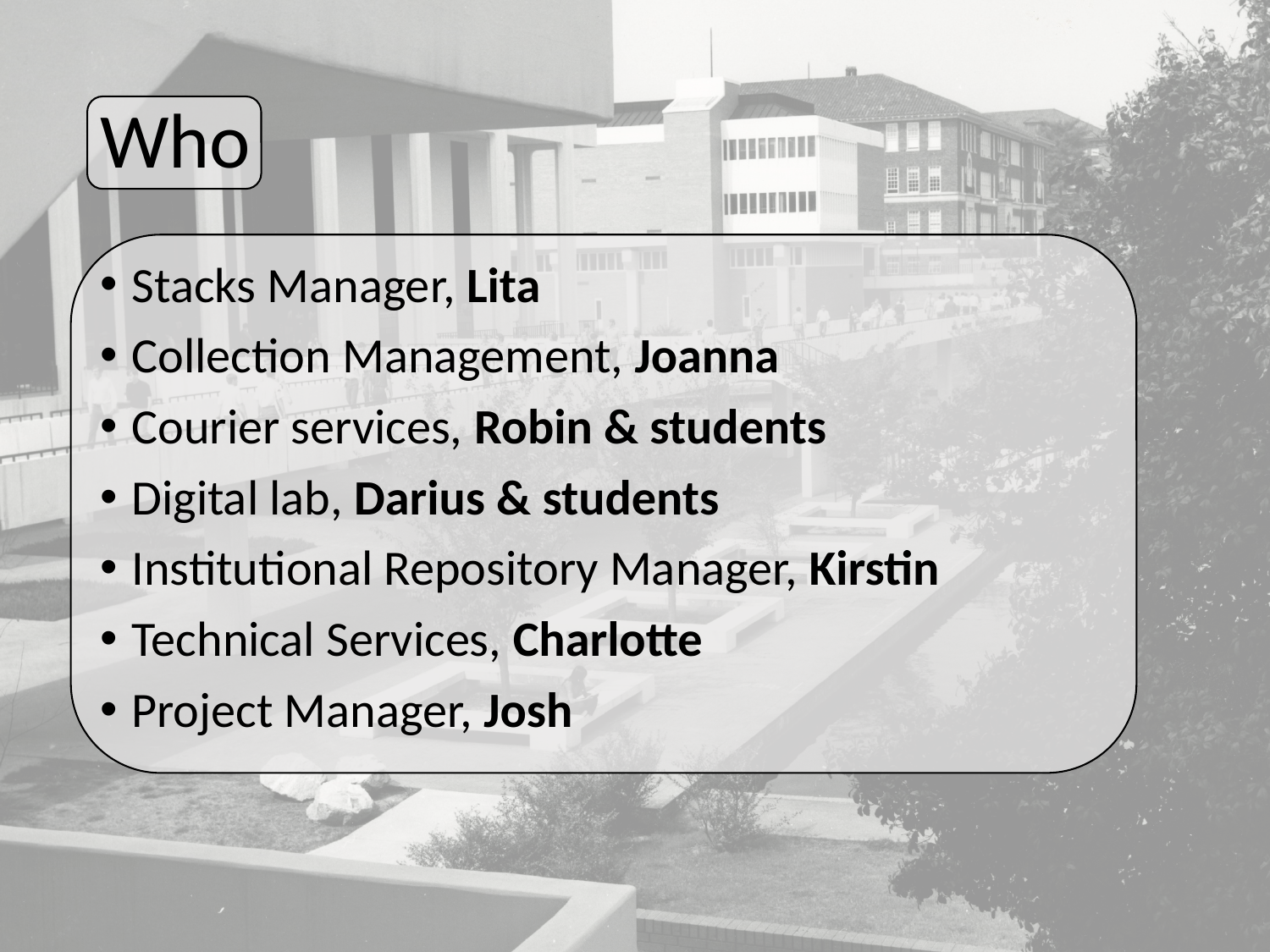

# Who

Stacks Manager, Lita
Collection Management, Joanna
Courier services, Robin & students
Digital lab, Darius & students
Institutional Repository Manager, Kirstin
Technical Services, Charlotte
Project Manager, Josh